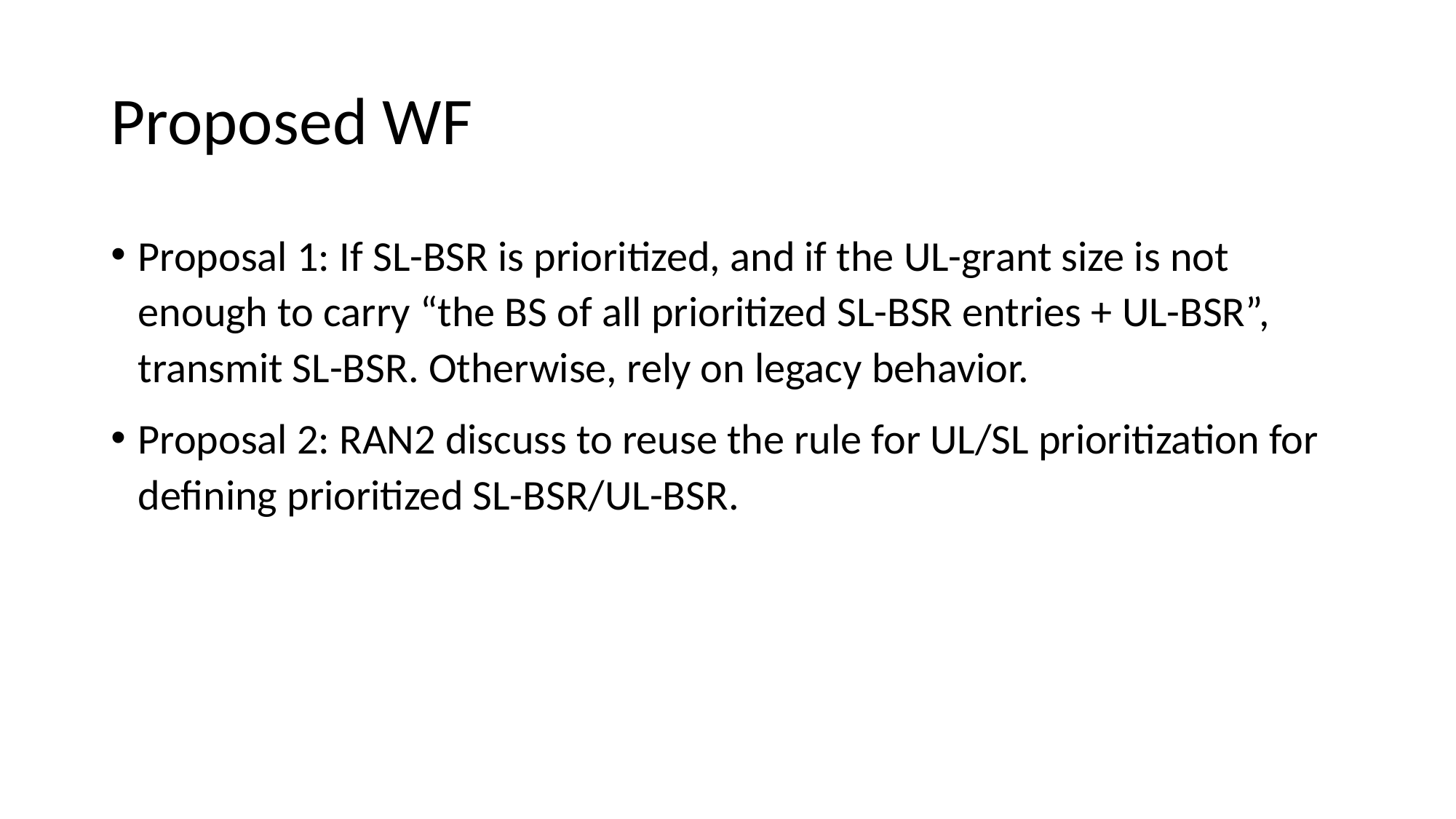

# Proposed WF
Proposal 1: If SL-BSR is prioritized, and if the UL-grant size is not enough to carry “the BS of all prioritized SL-BSR entries + UL-BSR”, transmit SL-BSR. Otherwise, rely on legacy behavior.
Proposal 2: RAN2 discuss to reuse the rule for UL/SL prioritization for defining prioritized SL-BSR/UL-BSR.